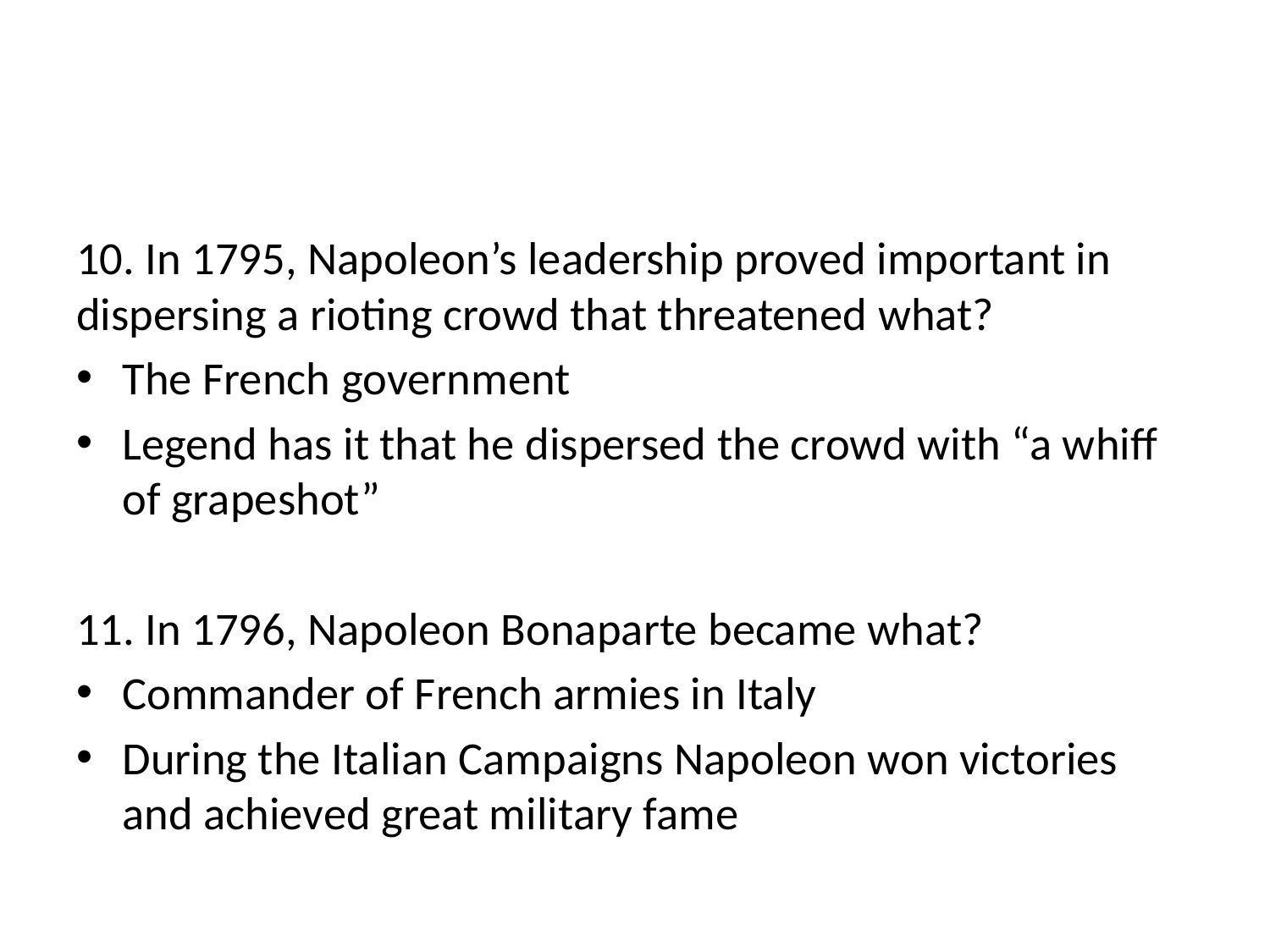

#
10. In 1795, Napoleon’s leadership proved important in dispersing a rioting crowd that threatened what?
The French government
Legend has it that he dispersed the crowd with “a whiff of grapeshot”

11. In 1796, Napoleon Bonaparte became what?
Commander of French armies in Italy
During the Italian Campaigns Napoleon won victories and achieved great military fame